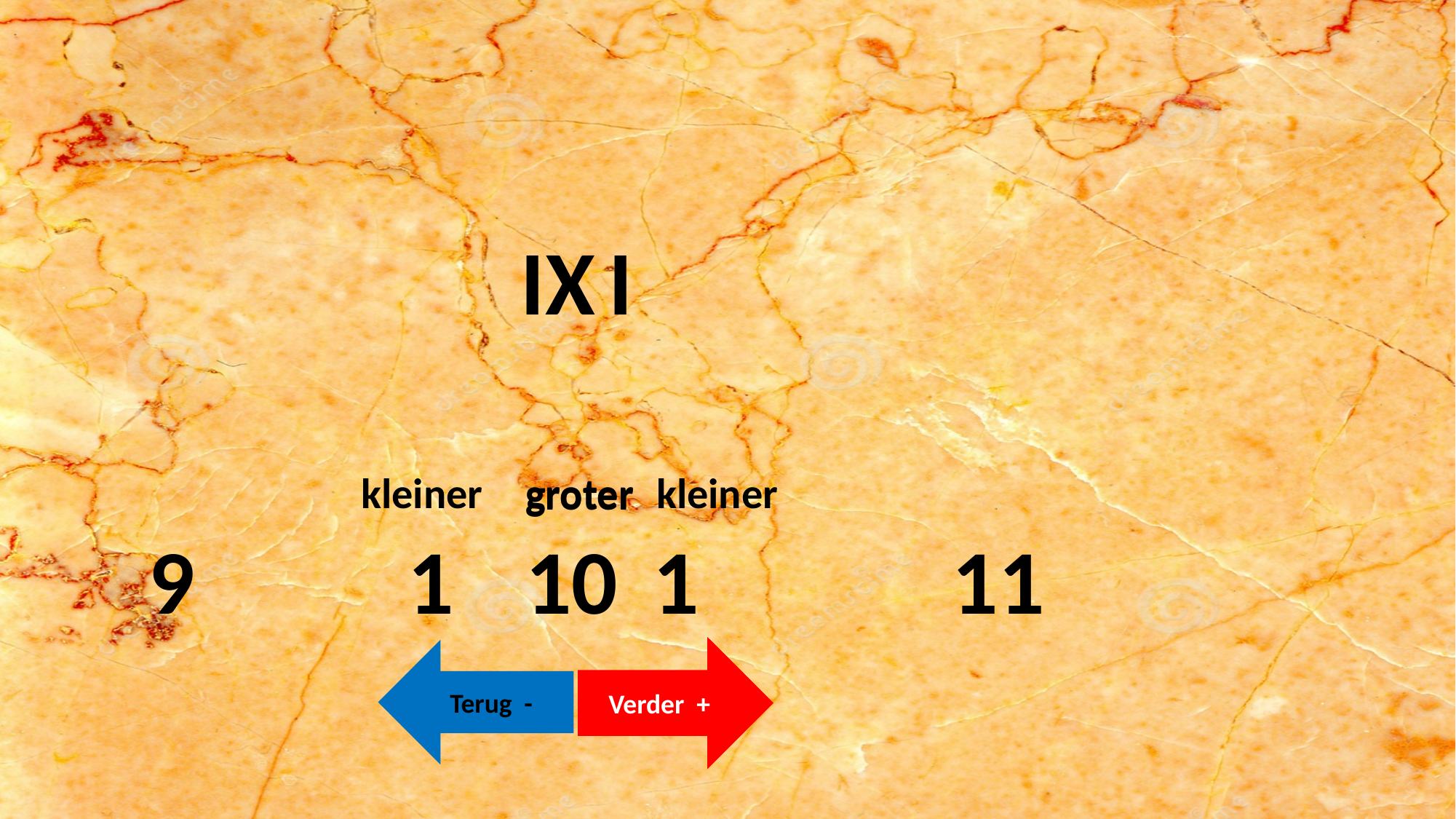

I
I
X
groter
kleiner
kleiner
groter
9
11
1
1
10
Verder  +
Terug  -